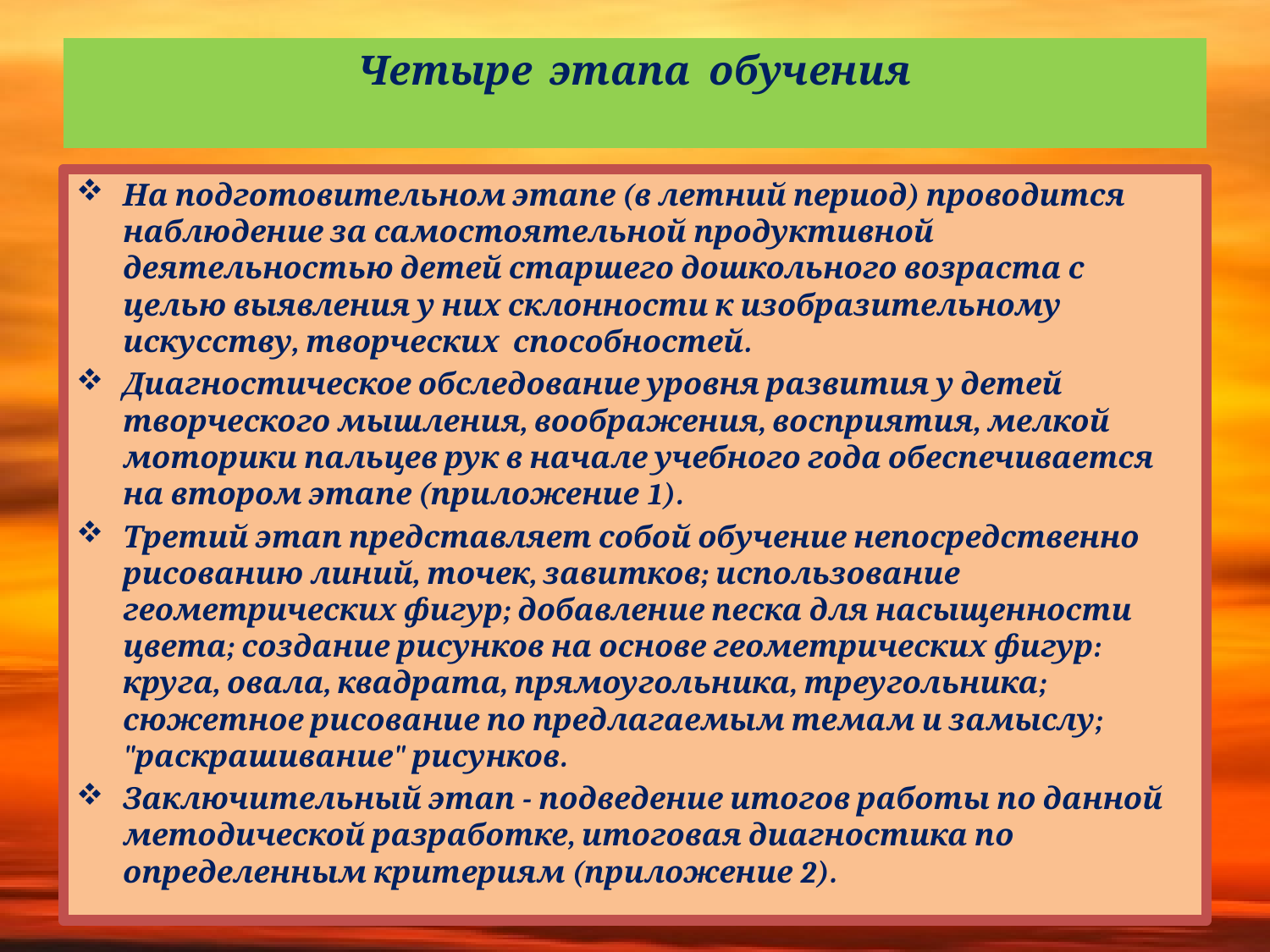

# Четыре  этапа  обучения
На подготовительном этапе (в летний период) проводится наблюдение за самостоятельной продуктивной деятельностью детей старшего дошкольного возраста с целью выявления у них склонности к изобразительному искусству, творческих  способностей.
Диагностическое обследование уровня развития у детей творческого мышления, воображения, восприятия, мелкой моторики пальцев рук в начале учебного года обеспечивается на втором этапе (приложение 1).
Третий этап представляет собой обучение непосредственно рисованию линий, точек, завитков; использование геометрических фигур; добавление песка для насыщенности цвета; создание рисунков на основе геометрических фигур: круга, овала, квадрата, прямоугольника, треугольника; сюжетное рисование по предлагаемым темам и замыслу; "раскрашивание" рисунков.
Заключительный этап - подведение итогов работы по данной методической разработке, итоговая диагностика по определенным критериям (приложение 2).